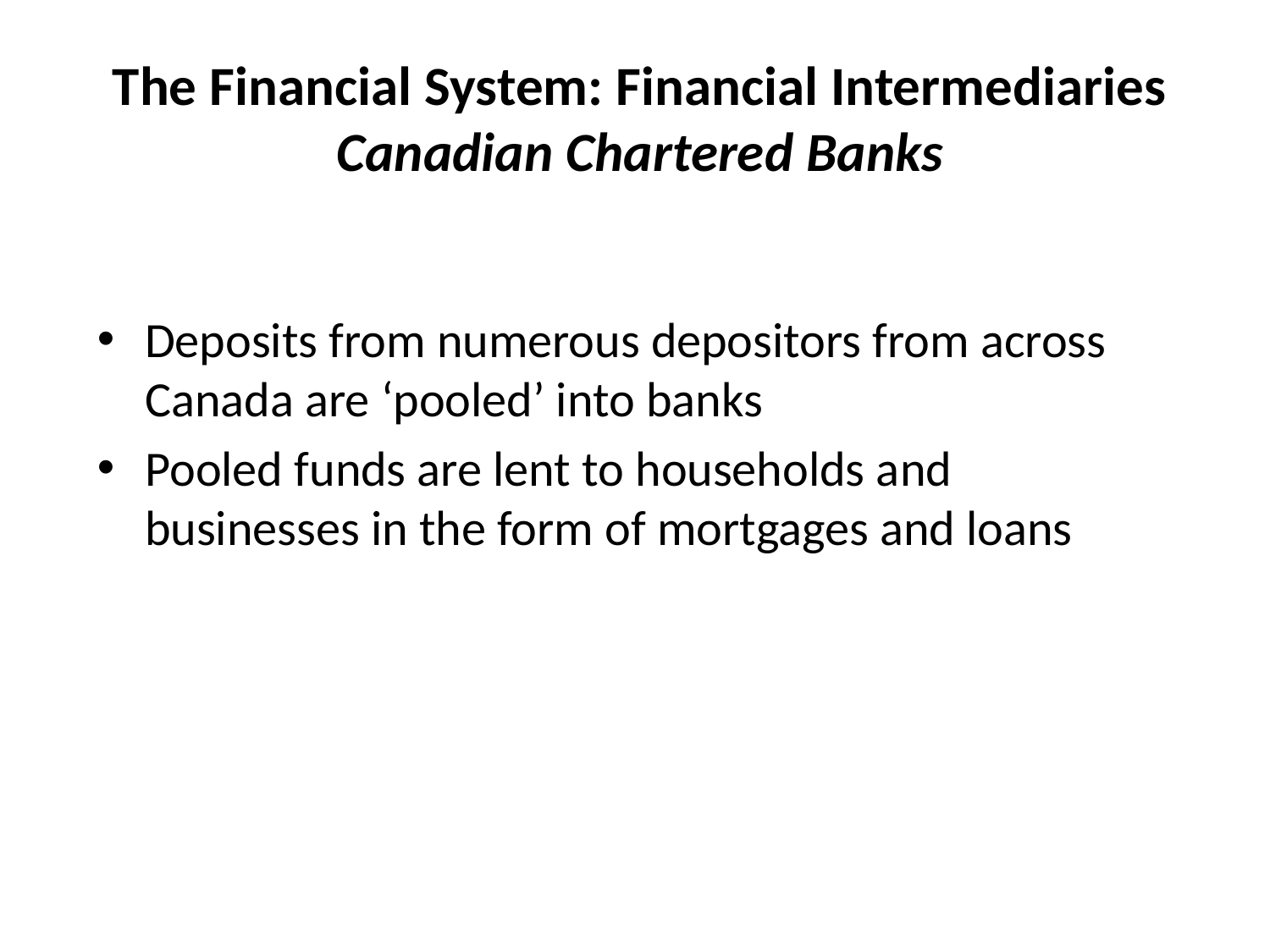

# The Financial System: Financial Intermediaries Canadian Chartered Banks

Deposits from numerous depositors from across Canada are ‘pooled’ into banks
Pooled funds are lent to households and businesses in the form of mortgages and loans
Booth/Cleary Introduction to Corporate Finance, Second Edition
11